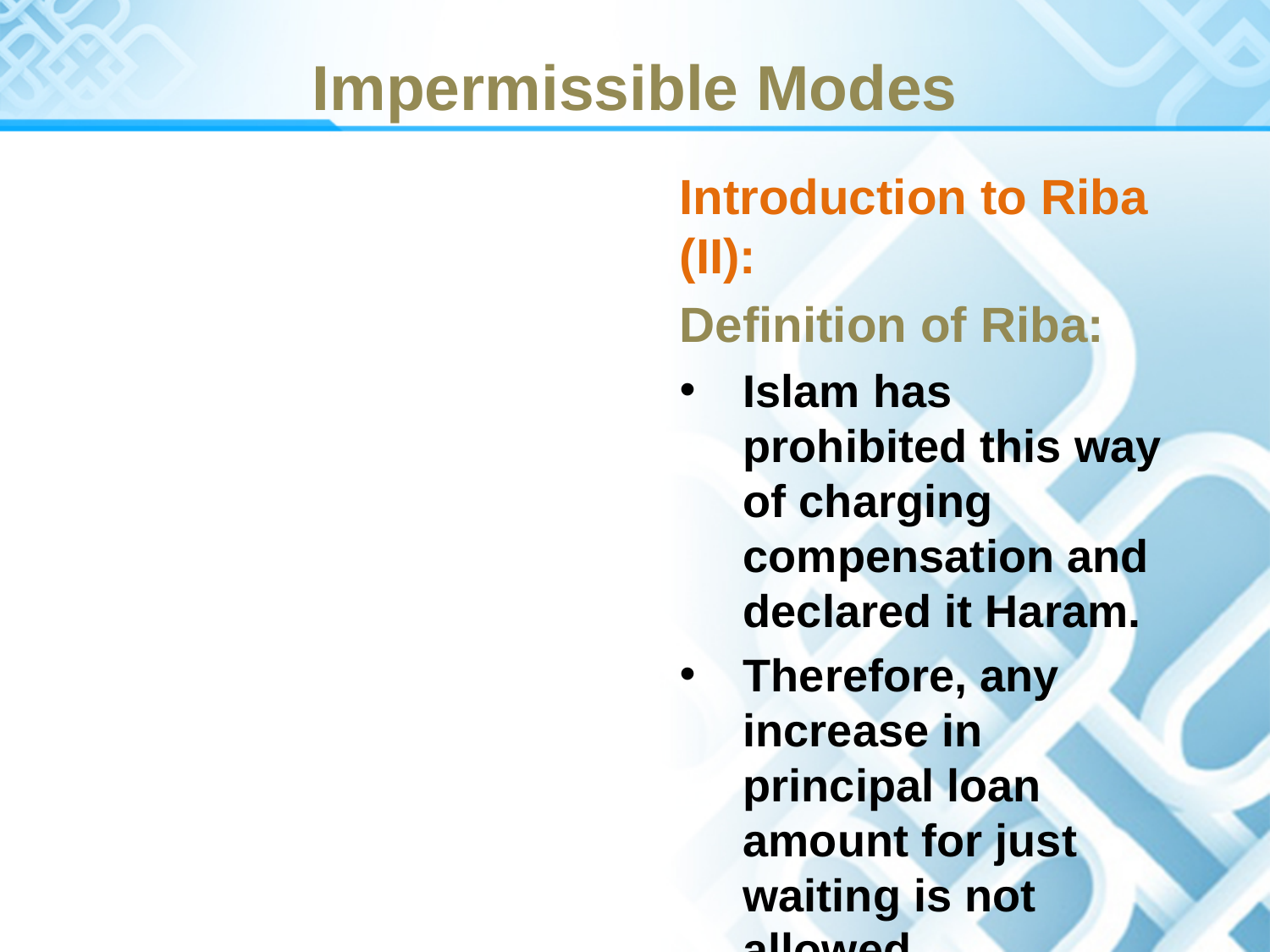

Impermissible Modes
Introduction to Riba (II):
Definition of Riba:
Islam has prohibited this way of charging compensation and declared it Haram.
Therefore, any increase in principal loan amount for just waiting is not allowed.